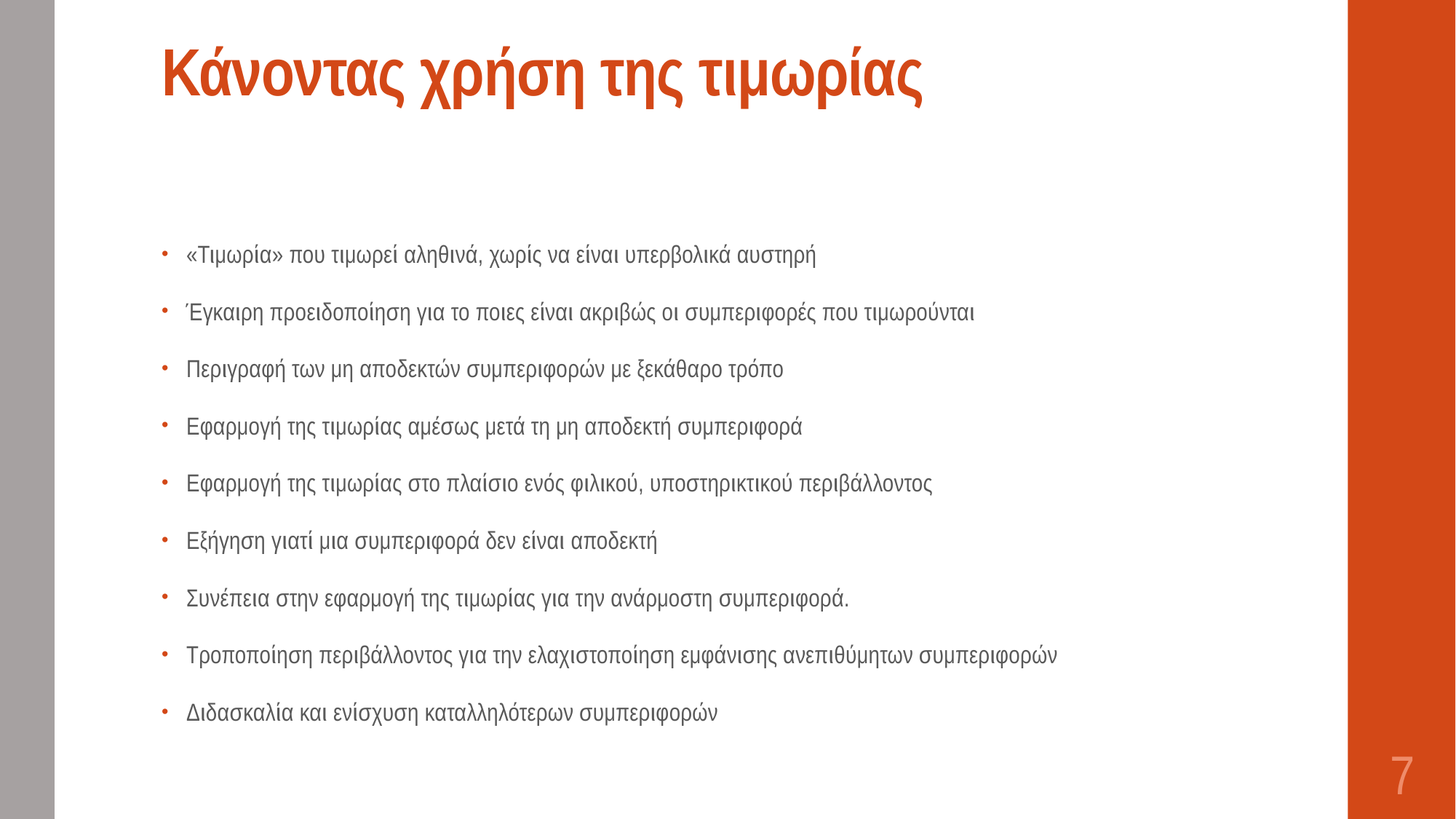

# Κάνοντας χρήση της τιμωρίας
«Τιμωρία» που τιμωρεί αληθινά, χωρίς να είναι υπερβολικά αυστηρή
Έγκαιρη προειδοποίηση για το ποιες είναι ακριβώς οι συμπεριφορές που τιμωρούνται
Περιγραφή των μη αποδεκτών συμπεριφορών με ξεκάθαρο τρόπο
Εφαρμογή της τιμωρίας αμέσως μετά τη μη αποδεκτή συμπεριφορά
Εφαρμογή της τιμωρίας στο πλαίσιο ενός φιλικού, υποστηρικτικού περιβάλλοντος
Εξήγηση γιατί μια συμπεριφορά δεν είναι αποδεκτή
Συνέπεια στην εφαρμογή της τιμωρίας για την ανάρμοστη συμπεριφορά.
Τροποποίηση περιβάλλοντος για την ελαχιστοποίηση εμφάνισης ανεπιθύμητων συμπεριφορών
Διδασκαλία και ενίσχυση καταλληλότερων συμπεριφορών
7